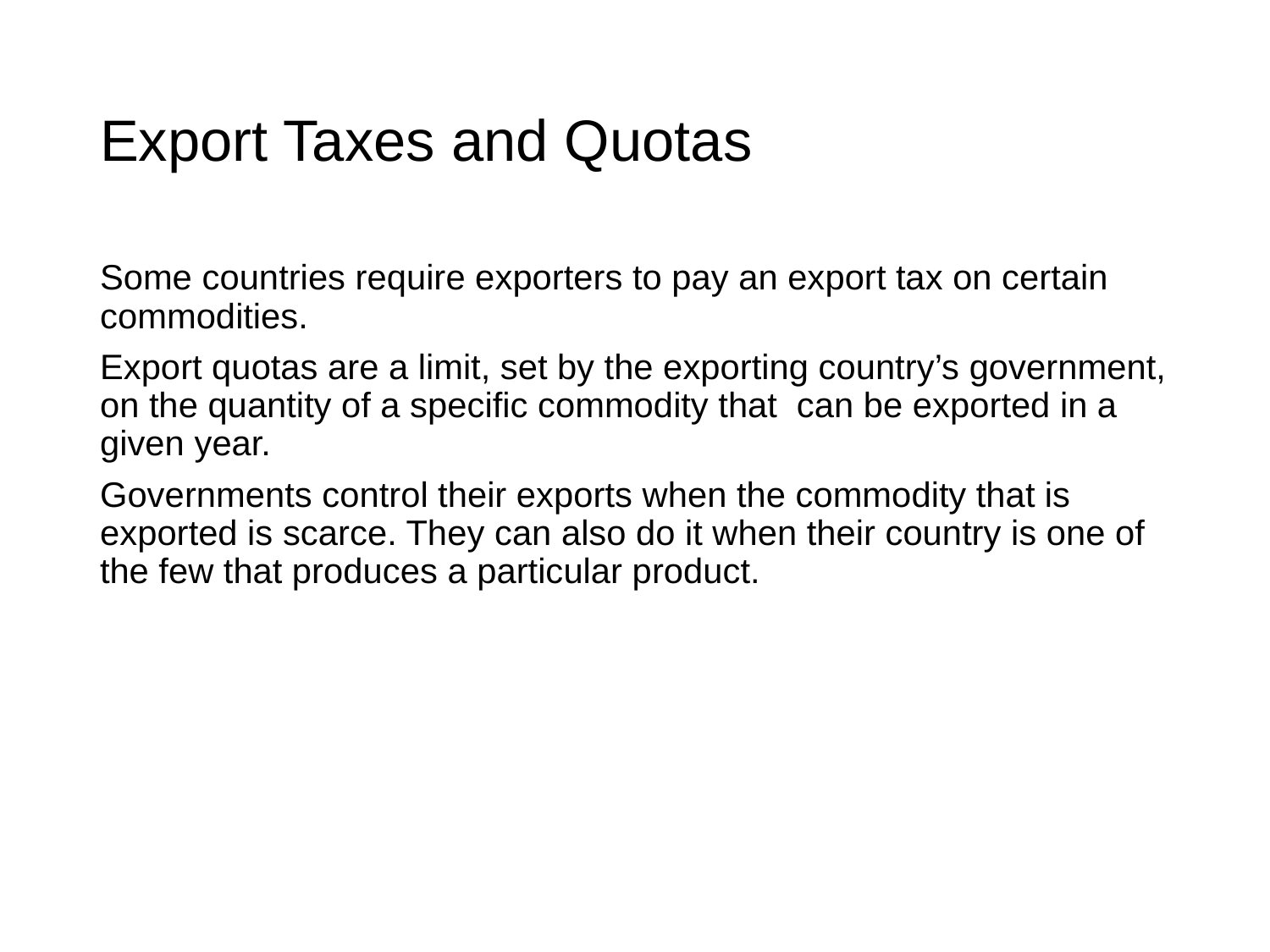

# Export Taxes and Quotas
Some countries require exporters to pay an export tax on certain commodities.
Export quotas are a limit, set by the exporting country’s government, on the quantity of a specific commodity that  can be exported in a given year.
Governments control their exports when the commodity that is exported is scarce. They can also do it when their country is one of the few that produces a particular product.